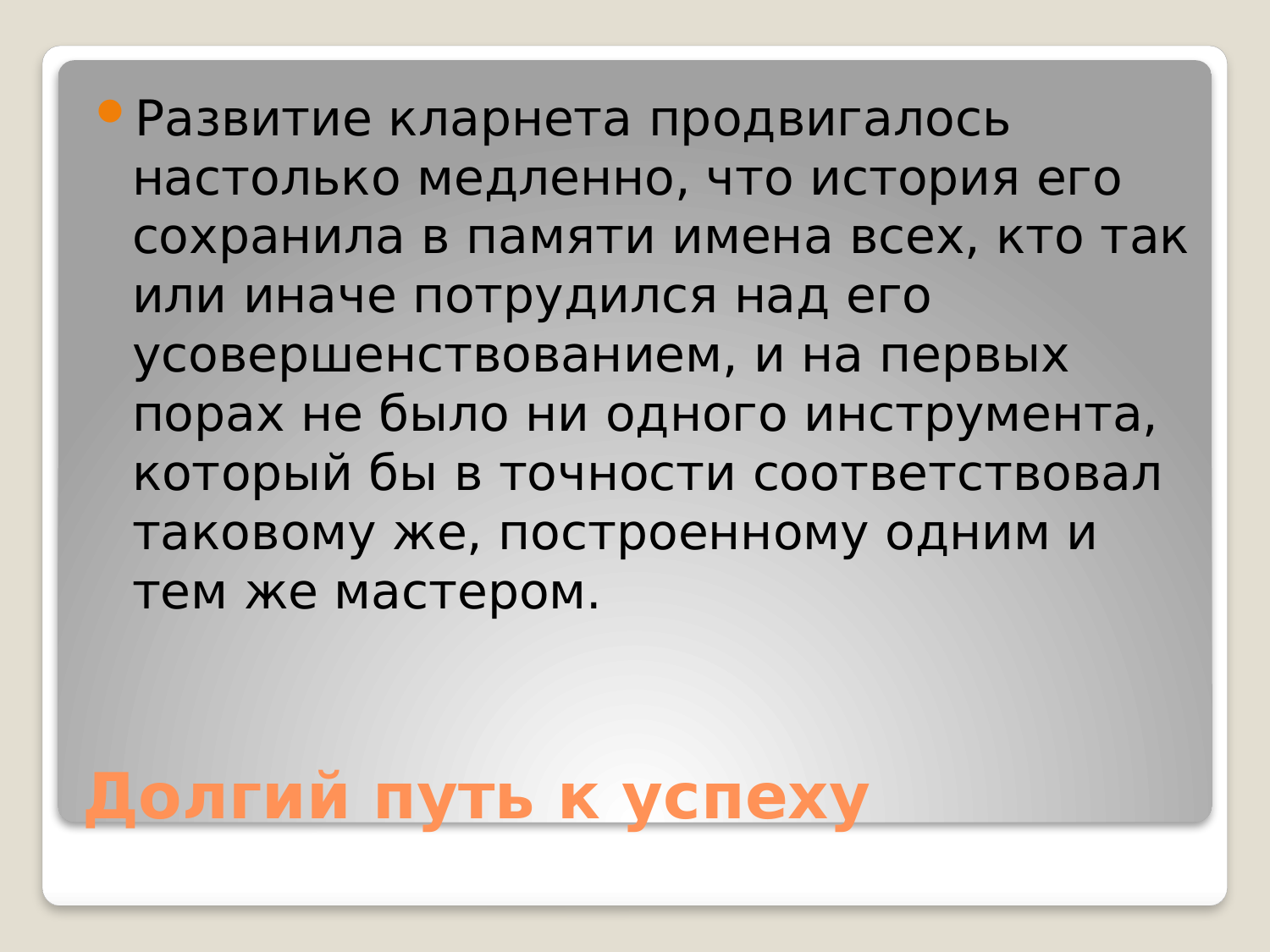

Развитие кларнета продвигалось настолько медленно, что история его сохранила в памяти имена всех, кто так или иначе потрудился над его усовершенствованием, и на первых порах не было ни одного инструмента, который бы в точности соответствовал таковому же, построенному одним и тем же мастером.

# Долгий путь к успеху